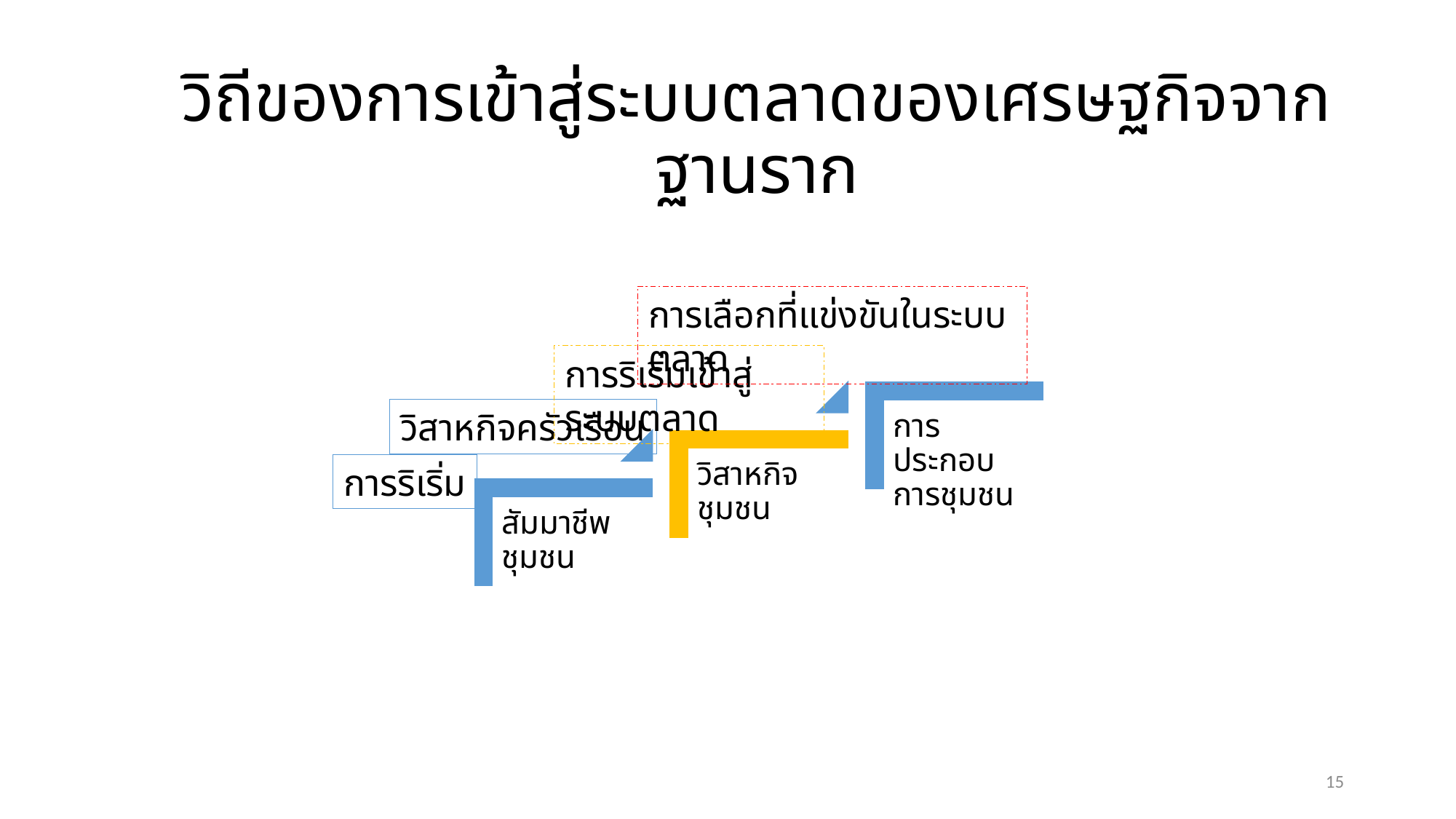

# วิถีของการเข้าสู่ระบบตลาดของเศรษฐกิจจากฐานราก
สัมมาชีพชุมชน
วิสาหกิจชุมชน
การประกอบการชุมชน
การเลือกที่แข่งขันในระบบตลาด
การริเริ่มเข้าสู่ระบบตลาด
วิสาหกิจครัวเรือน
การริเริ่ม
15